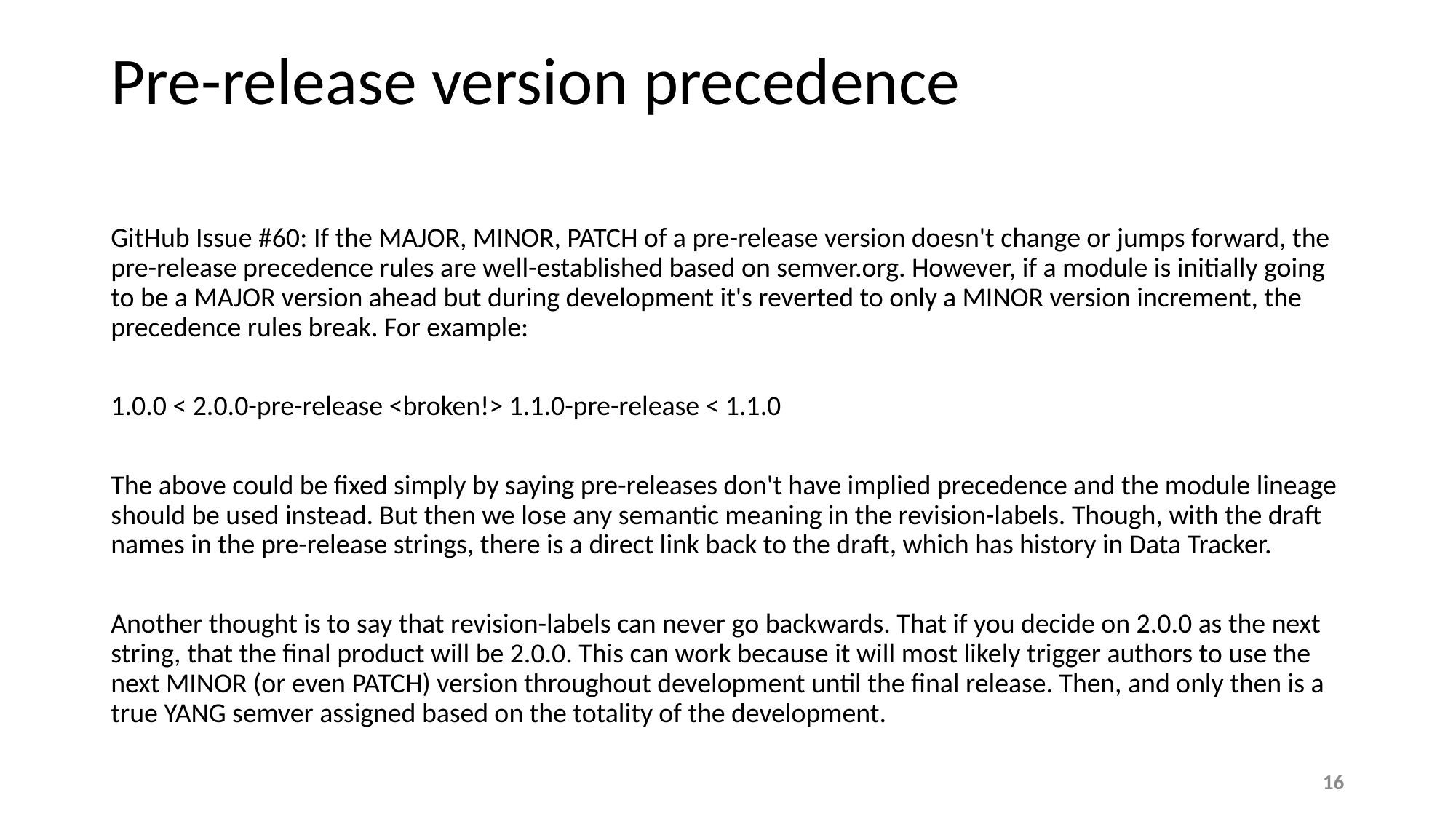

# Pre-release version precedence
GitHub Issue #60: If the MAJOR, MINOR, PATCH of a pre-release version doesn't change or jumps forward, the pre-release precedence rules are well-established based on semver.org. However, if a module is initially going to be a MAJOR version ahead but during development it's reverted to only a MINOR version increment, the precedence rules break. For example:

1.0.0 < 2.0.0-pre-release <broken!> 1.1.0-pre-release < 1.1.0

The above could be fixed simply by saying pre-releases don't have implied precedence and the module lineage should be used instead. But then we lose any semantic meaning in the revision-labels. Though, with the draft names in the pre-release strings, there is a direct link back to the draft, which has history in Data Tracker.

Another thought is to say that revision-labels can never go backwards. That if you decide on 2.0.0 as the next string, that the final product will be 2.0.0. This can work because it will most likely trigger authors to use the next MINOR (or even PATCH) version throughout development until the final release. Then, and only then is a true YANG semver assigned based on the totality of the development.
16